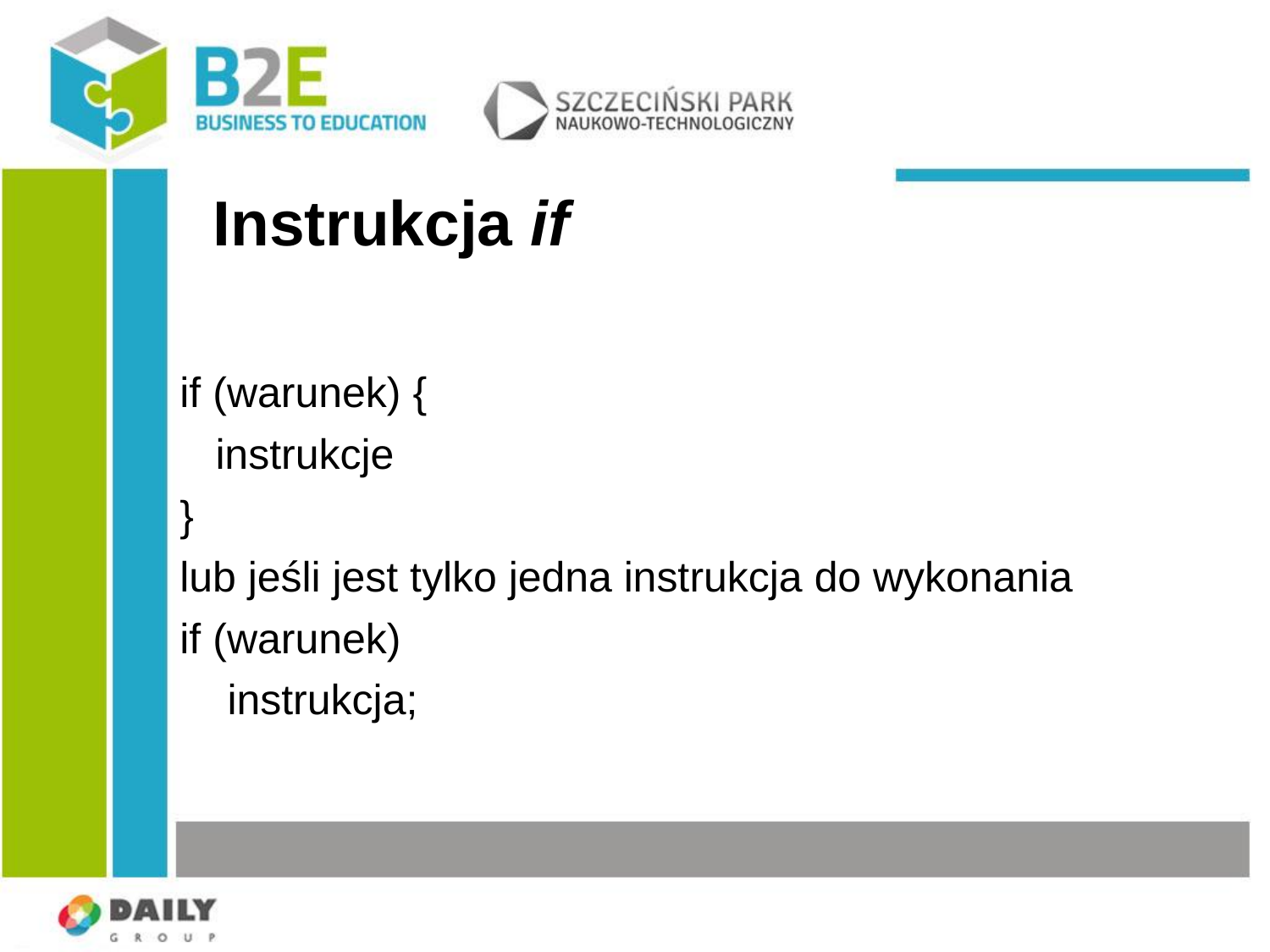

# Instrukcja if

if (warunek) {
   instrukcje
}
lub jeśli jest tylko jedna instrukcja do wykonania
if (warunek)
    instrukcja;